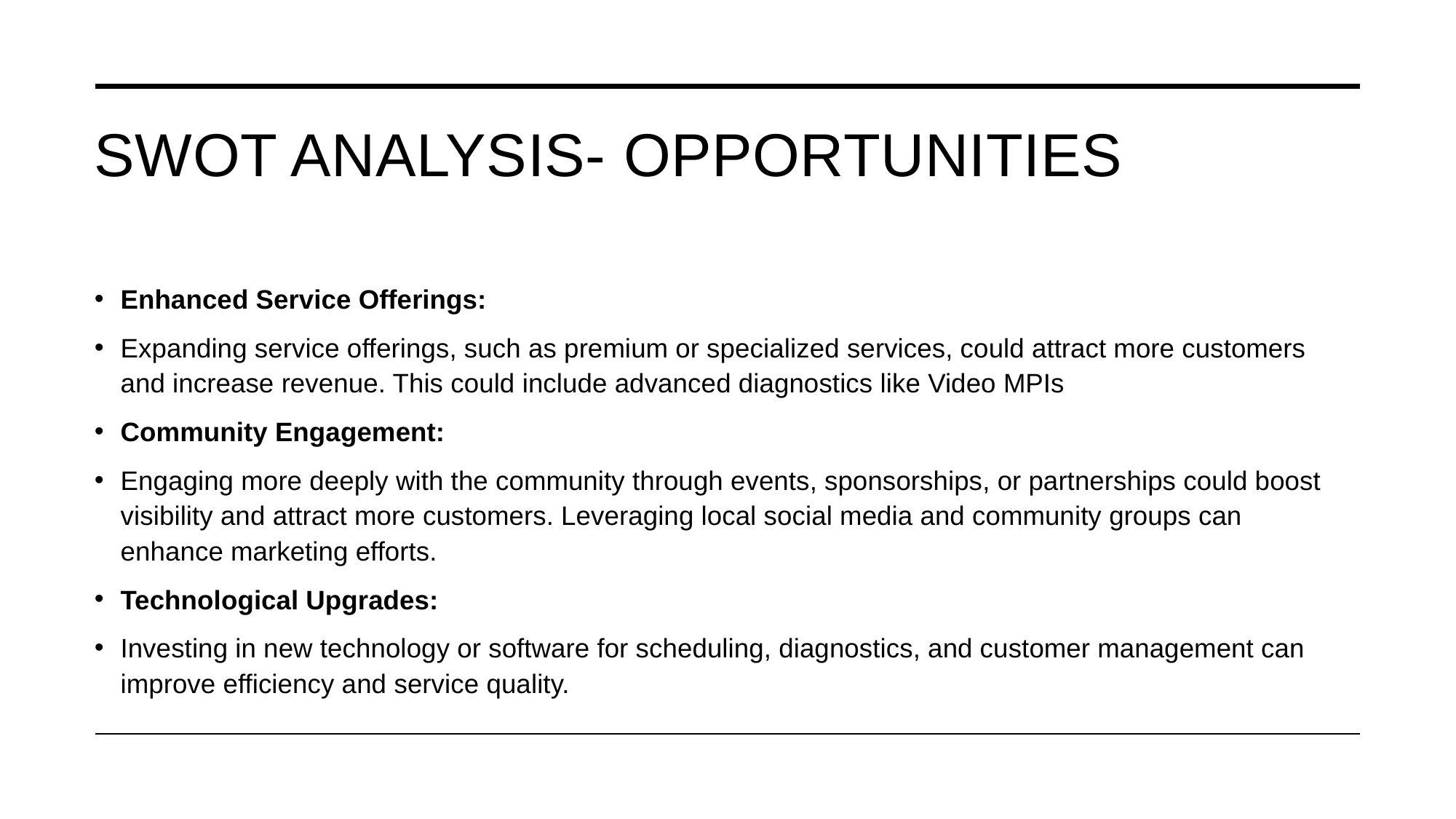

# SWOT Analysis- Opportunities
Enhanced Service Offerings:
Expanding service offerings, such as premium or specialized services, could attract more customers and increase revenue. This could include advanced diagnostics like Video MPIs
Community Engagement:
Engaging more deeply with the community through events, sponsorships, or partnerships could boost visibility and attract more customers. Leveraging local social media and community groups can enhance marketing efforts.
Technological Upgrades:
Investing in new technology or software for scheduling, diagnostics, and customer management can improve efficiency and service quality.